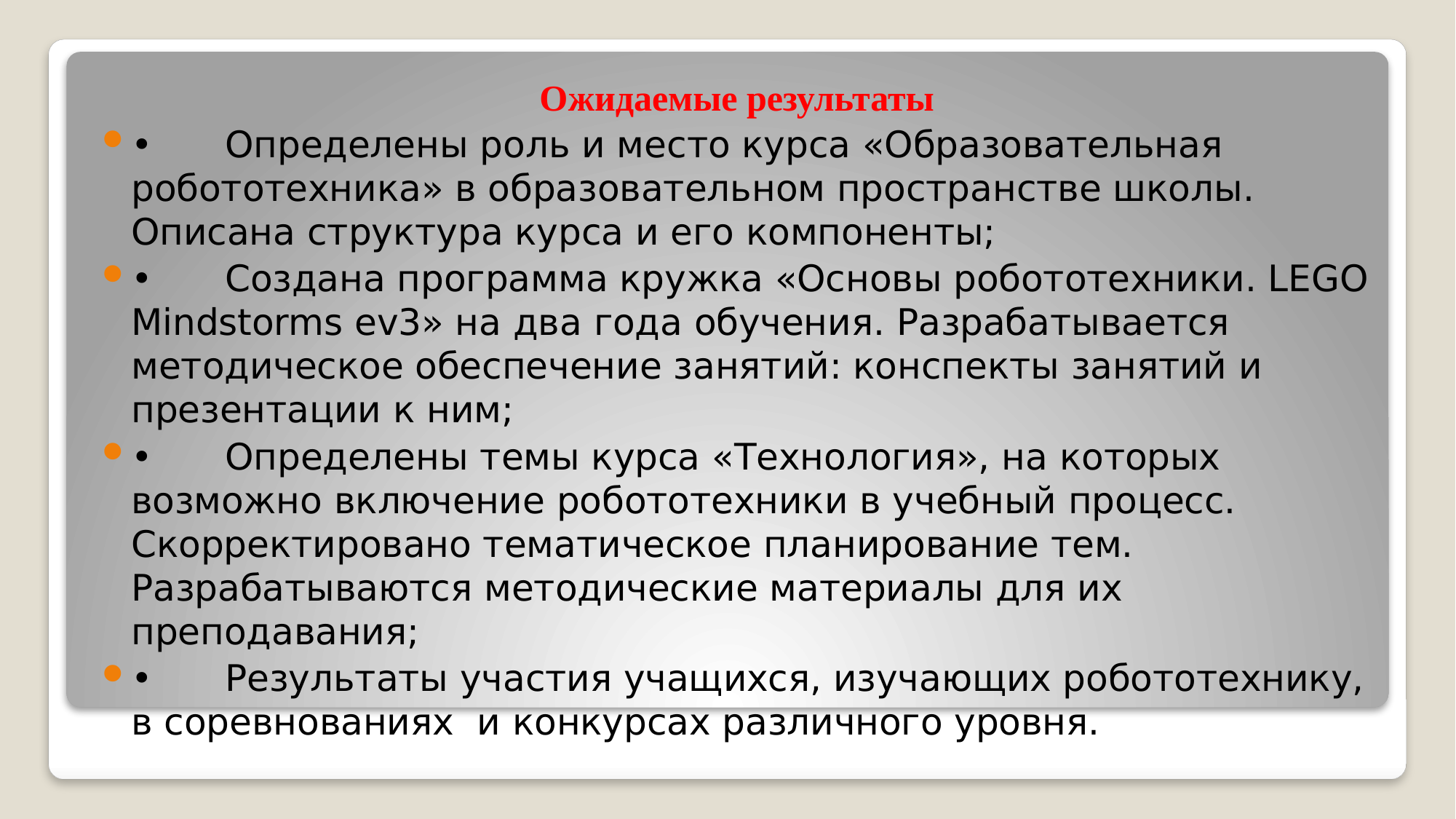

Ожидаемые результаты
•	Определены роль и место курса «Образовательная робототехника» в образовательном пространстве школы. Описана структура курса и его компоненты;
•	Создана программа кружка «Основы робототехники. LEGO Mindstorms ev3» на два года обучения. Разрабатывается методическое обеспечение занятий: конспекты занятий и презентации к ним;
•	Определены темы курса «Технология», на которых возможно включение робототехники в учебный процесс. Скорректировано тематическое планирование тем. Разрабатываются методические материалы для их преподавания;
•	Результаты участия учащихся, изучающих робототехнику, в соревнованиях  и конкурсах различного уровня.